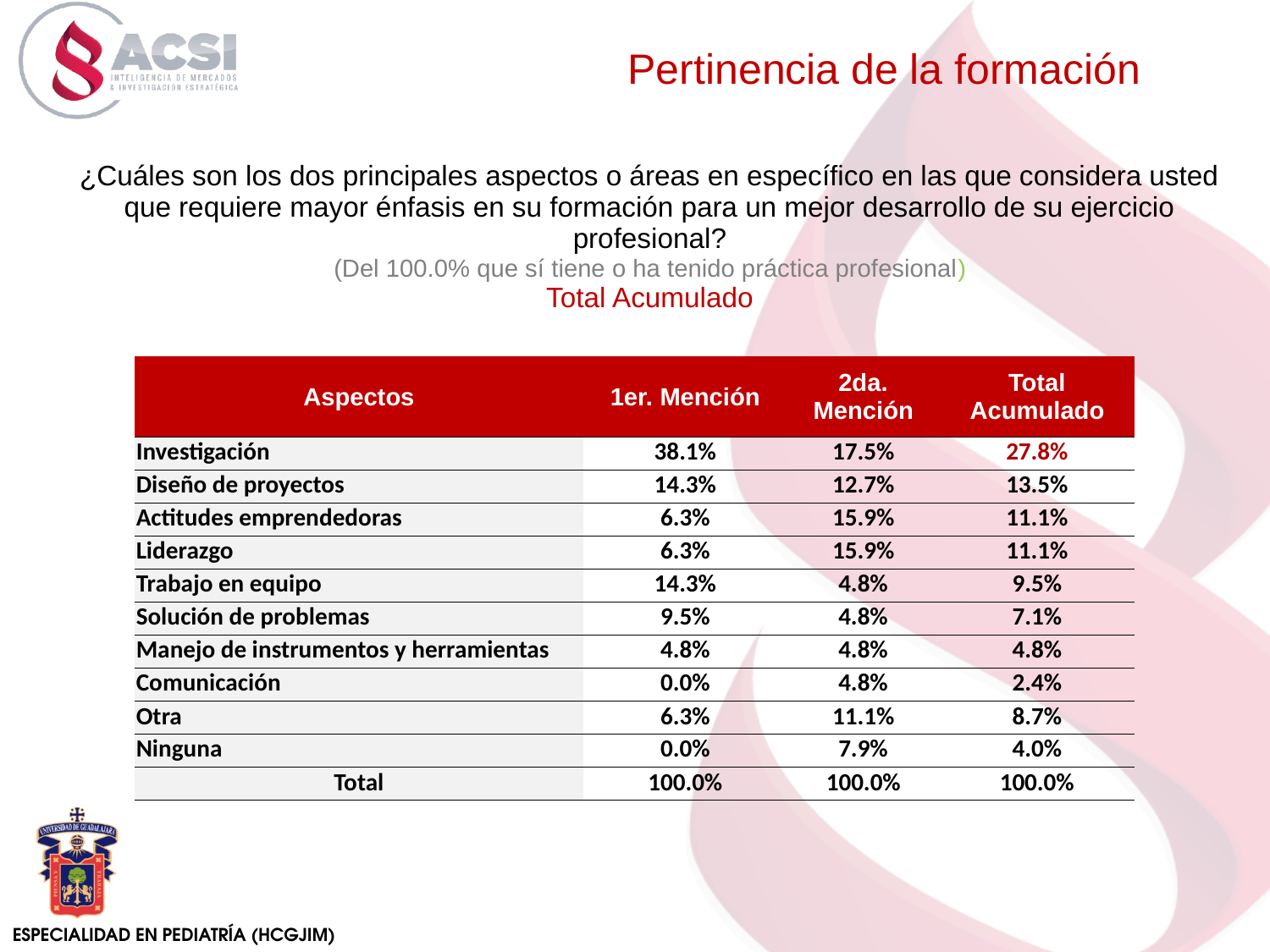

Pertinencia de la formación
¿Cuáles son los dos principales aspectos o áreas en específico en las que considera usted que requiere mayor énfasis en su formación para un mejor desarrollo de su ejercicio profesional?
(Del 100.0% que sí tiene o ha tenido práctica profesional)
Total Acumulado
| Aspectos | 1er. Mención | 2da. Mención | Total Acumulado |
| --- | --- | --- | --- |
| Investigación | 38.1% | 17.5% | 27.8% |
| Diseño de proyectos | 14.3% | 12.7% | 13.5% |
| Actitudes emprendedoras | 6.3% | 15.9% | 11.1% |
| Liderazgo | 6.3% | 15.9% | 11.1% |
| Trabajo en equipo | 14.3% | 4.8% | 9.5% |
| Solución de problemas | 9.5% | 4.8% | 7.1% |
| Manejo de instrumentos y herramientas | 4.8% | 4.8% | 4.8% |
| Comunicación | 0.0% | 4.8% | 2.4% |
| Otra | 6.3% | 11.1% | 8.7% |
| Ninguna | 0.0% | 7.9% | 4.0% |
| Total | 100.0% | 100.0% | 100.0% |